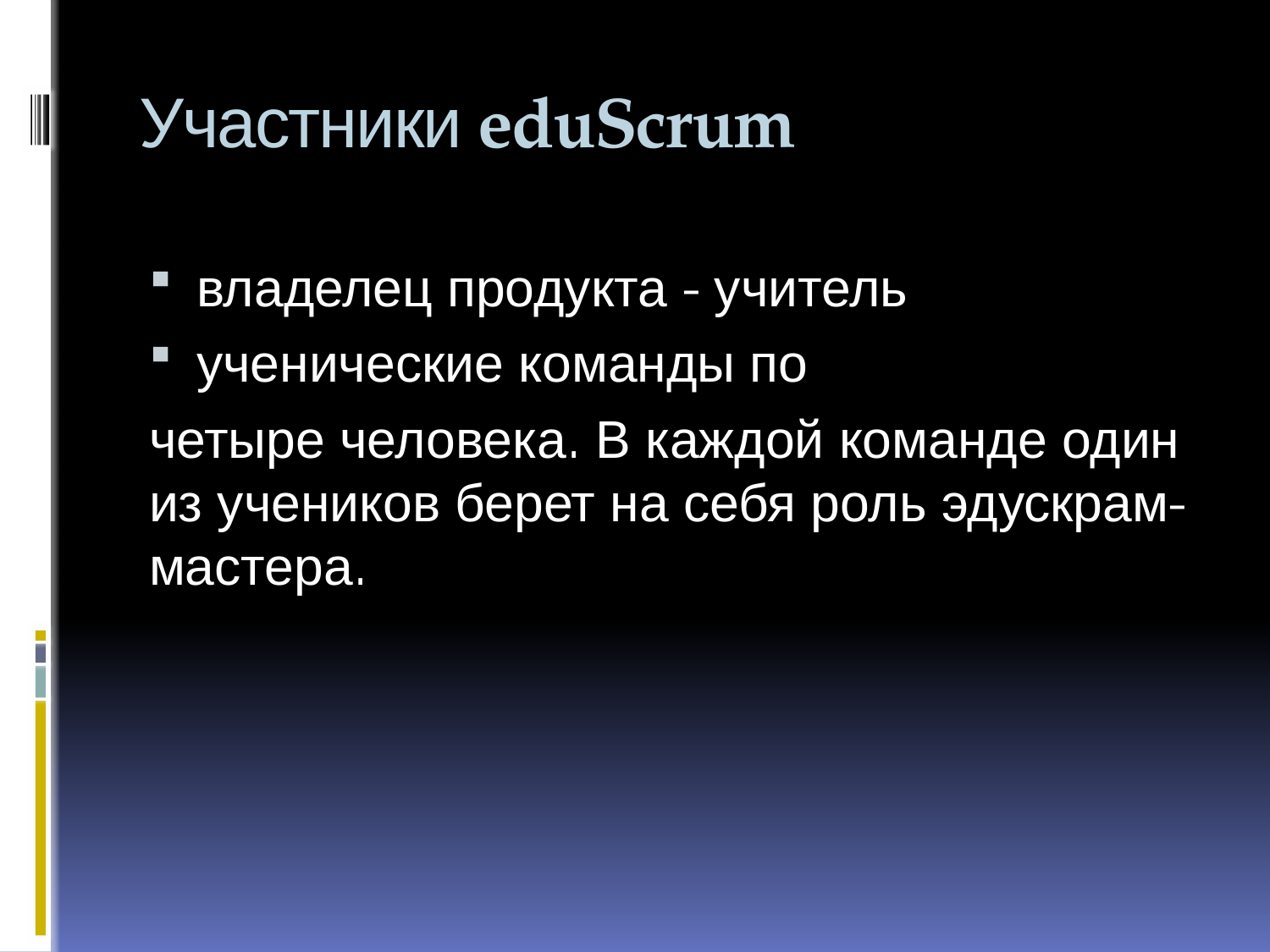

# Участники eduScrum
владелец продукта - учитель
ученические команды по
четыре человека. В каждой команде один из учеников берет на себя роль эдускрам-мастера.